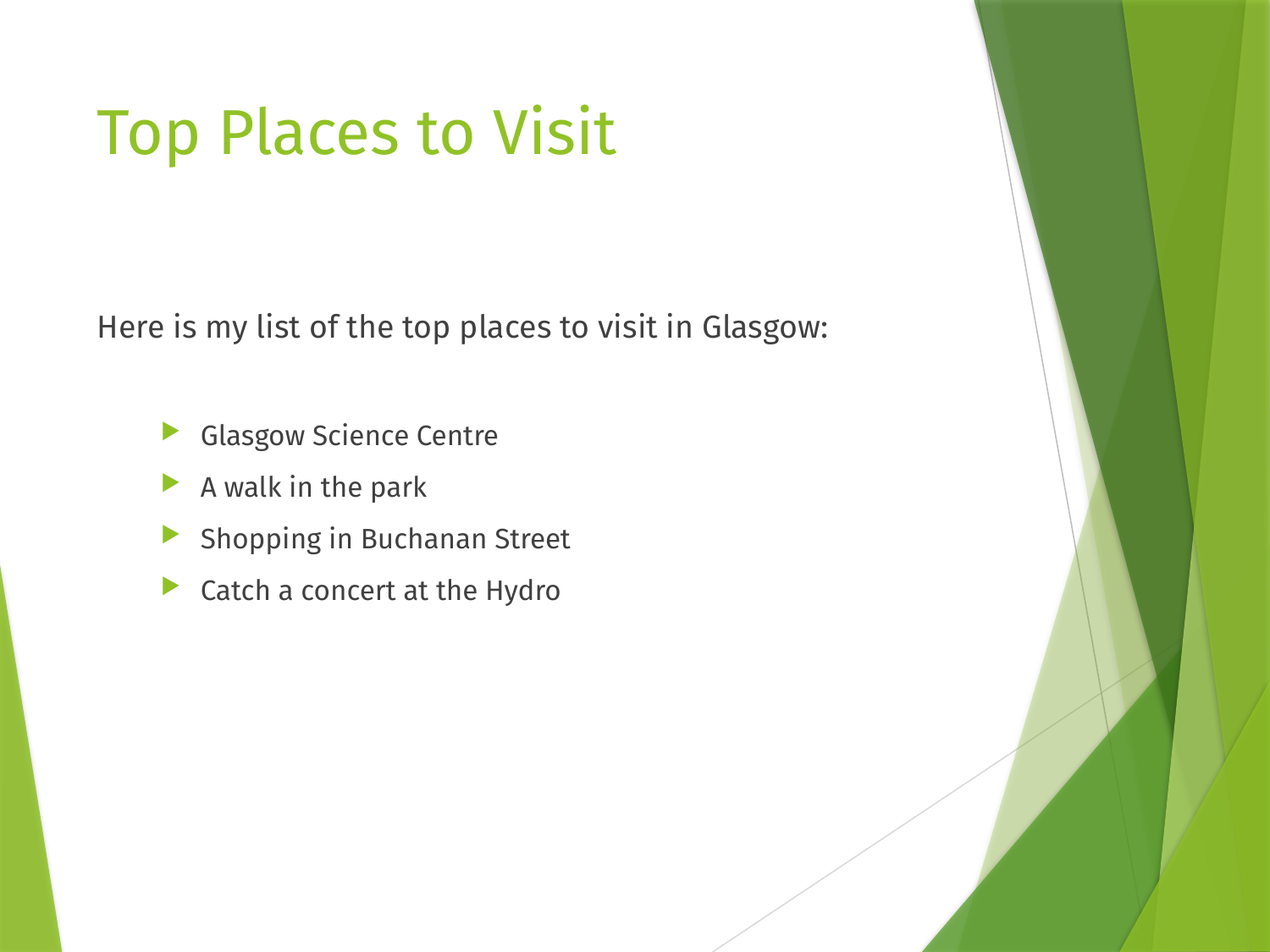

# Top Places to Visit
Here is my list of the top places to visit in Glasgow:

Glasgow Science Centre
A walk in the park
Shopping in Buchanan Street
Catch a concert at the Hydro